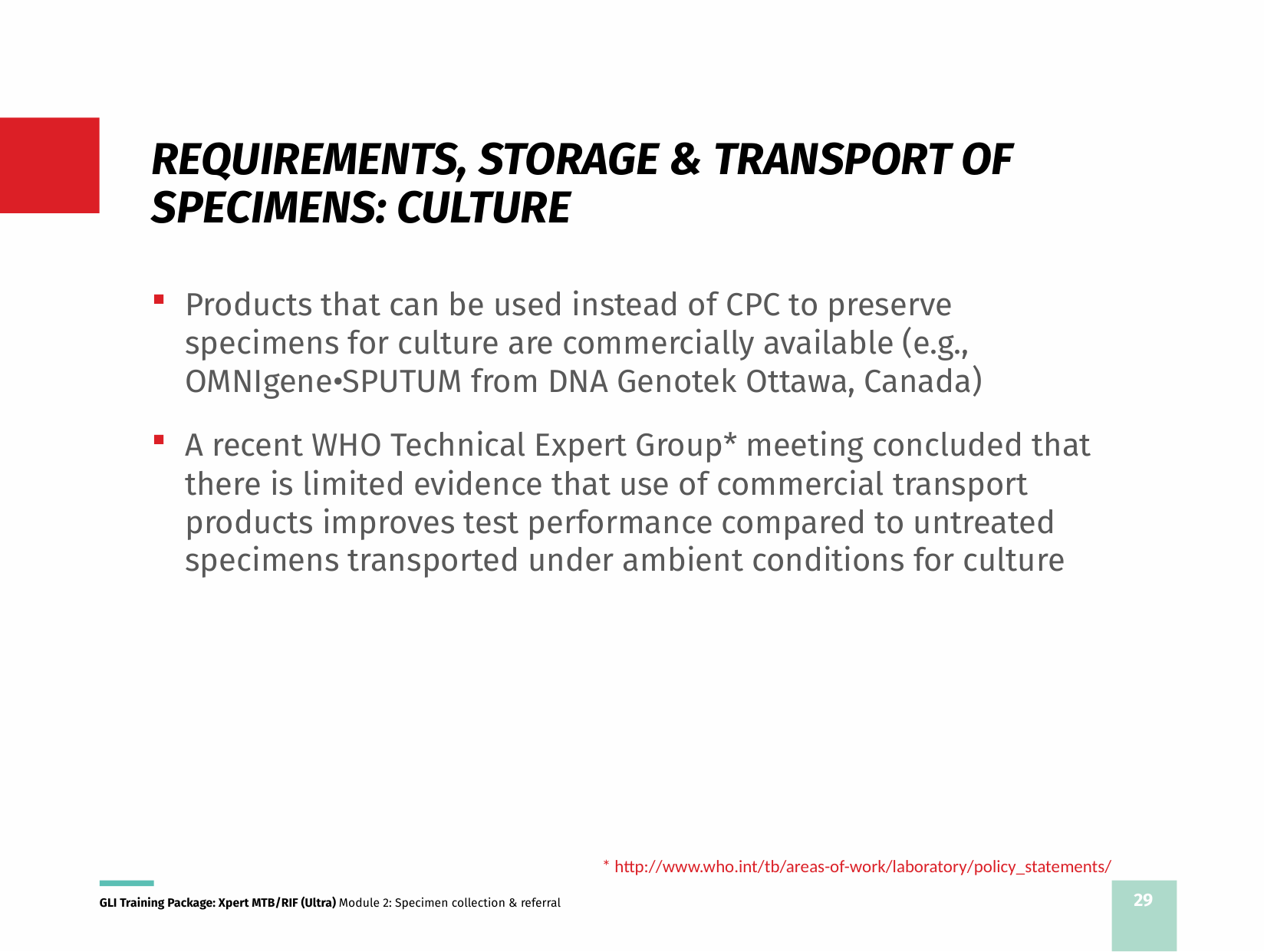

# REQUIREMENTS, STORAGE & TRANSPORT OF SPECIMENS: CULTURE
Products that can be used instead of CPC to preserve specimens for culture are commercially available (e.g., OMNIgene•SPUTUM from DNA Genotek Ottawa, Canada)
A recent WHO Technical Expert Group* meeting concluded that there is limited evidence that use of commercial transport products improves test performance compared to untreated specimens transported under ambient conditions for culture

* http://www.who.int/tb/areas-of-work/laboratory/policy_statements/